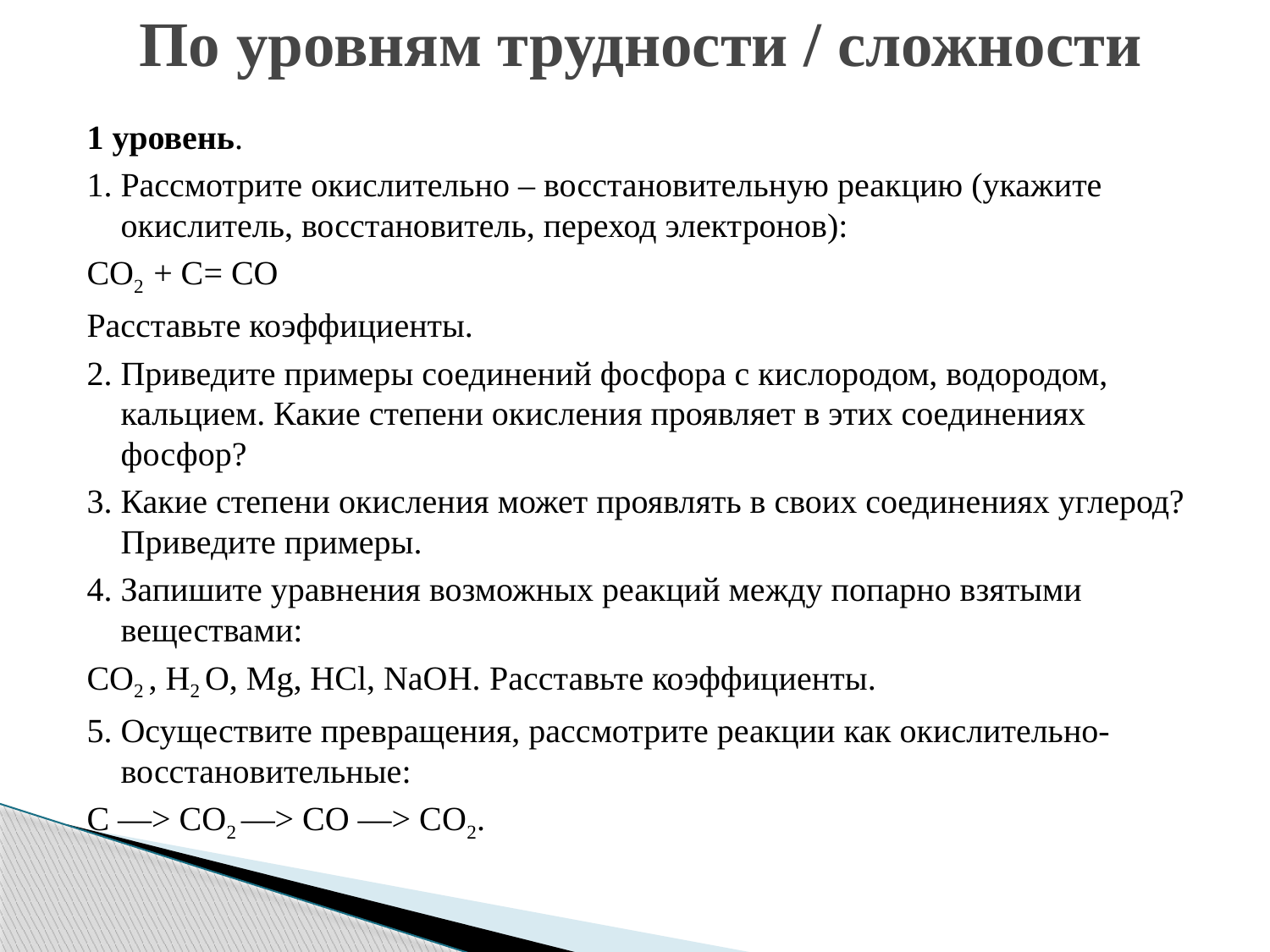

# По уровням трудности / сложности
1 уровень.
1. Рассмотрите окислительно – восстановительную реакцию (укажите окислитель, восстановитель, переход электронов):
СО2  + С= СО
Расставьте коэффициенты.
2. Приведите примеры соединений фосфора с кислородом, водородом, кальцием. Какие степени окисления проявляет в этих соединениях фосфор?
3. Какие степени окисления может проявлять в своих соединениях углерод? Приведите примеры.
4. Запишите уравнения возможных реакций между попарно взятыми веществами:
CO2 , H2 O, Mg, HCl, NaOH. Расставьте коэффициенты.
5. Осуществите превращения, рассмотрите реакции как окислительно-восстановительные:
С —> СО2 —> СО —> СО2.